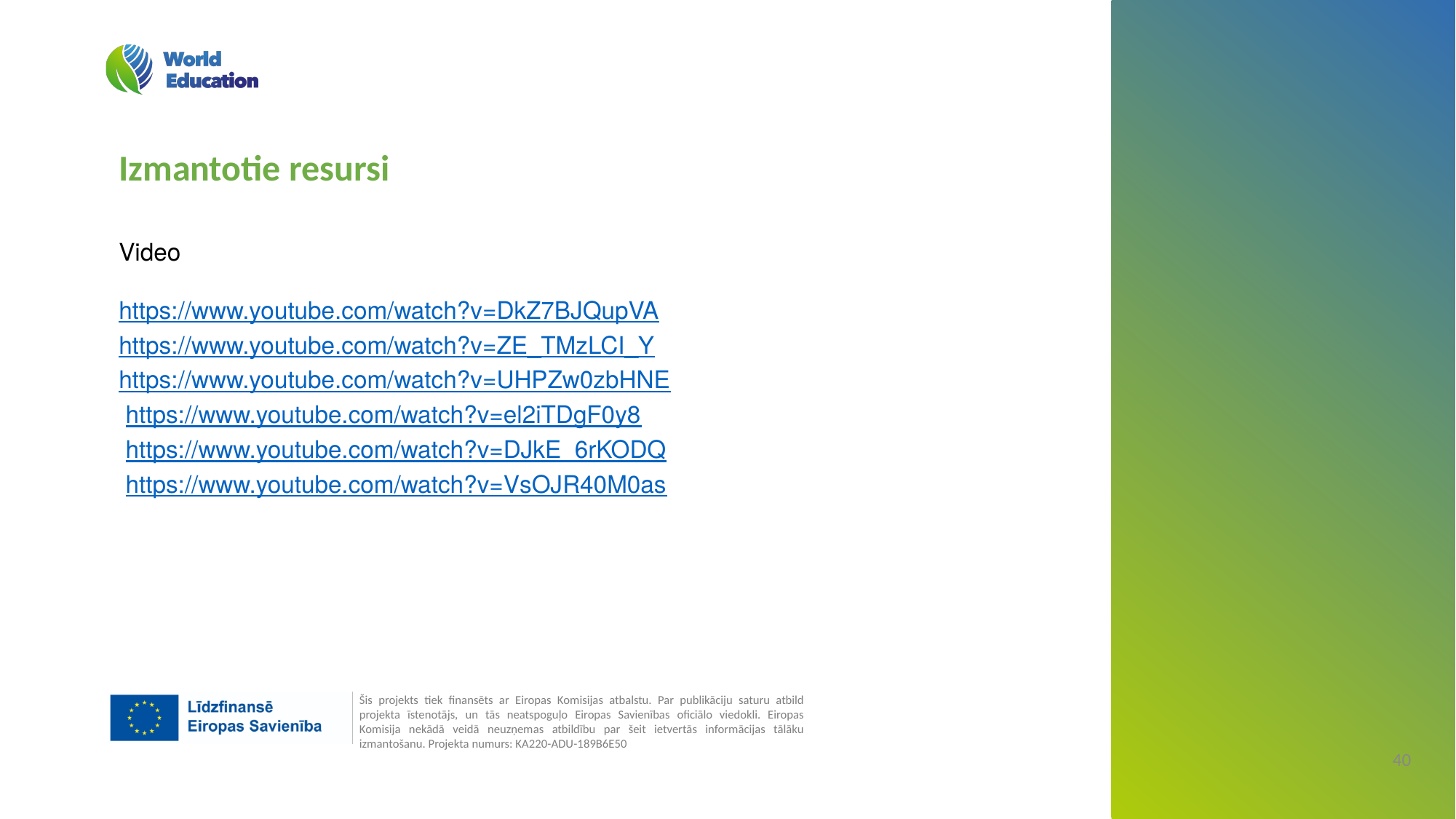

Izmantotie resursi

Video

https://www.youtube.com/watch?v=DkZ7BJQupVA
https://www.youtube.com/watch?v=ZE_TMzLCI_Y
https://www.youtube.com/watch?v=UHPZw0zbHNE
 https://www.youtube.com/watch?v=el2iTDgF0y8
 https://www.youtube.com/watch?v=DJkE_6rKODQ
 https://www.youtube.com/watch?v=VsOJR40M0as

 Pictures
shutterstock_1315210829.jpg
shutterstock_2269717501.jpg
shutterstock_104227202.jpg
shutterstock_1516225727.jpg
shutterstock_2108523326.jpg

40